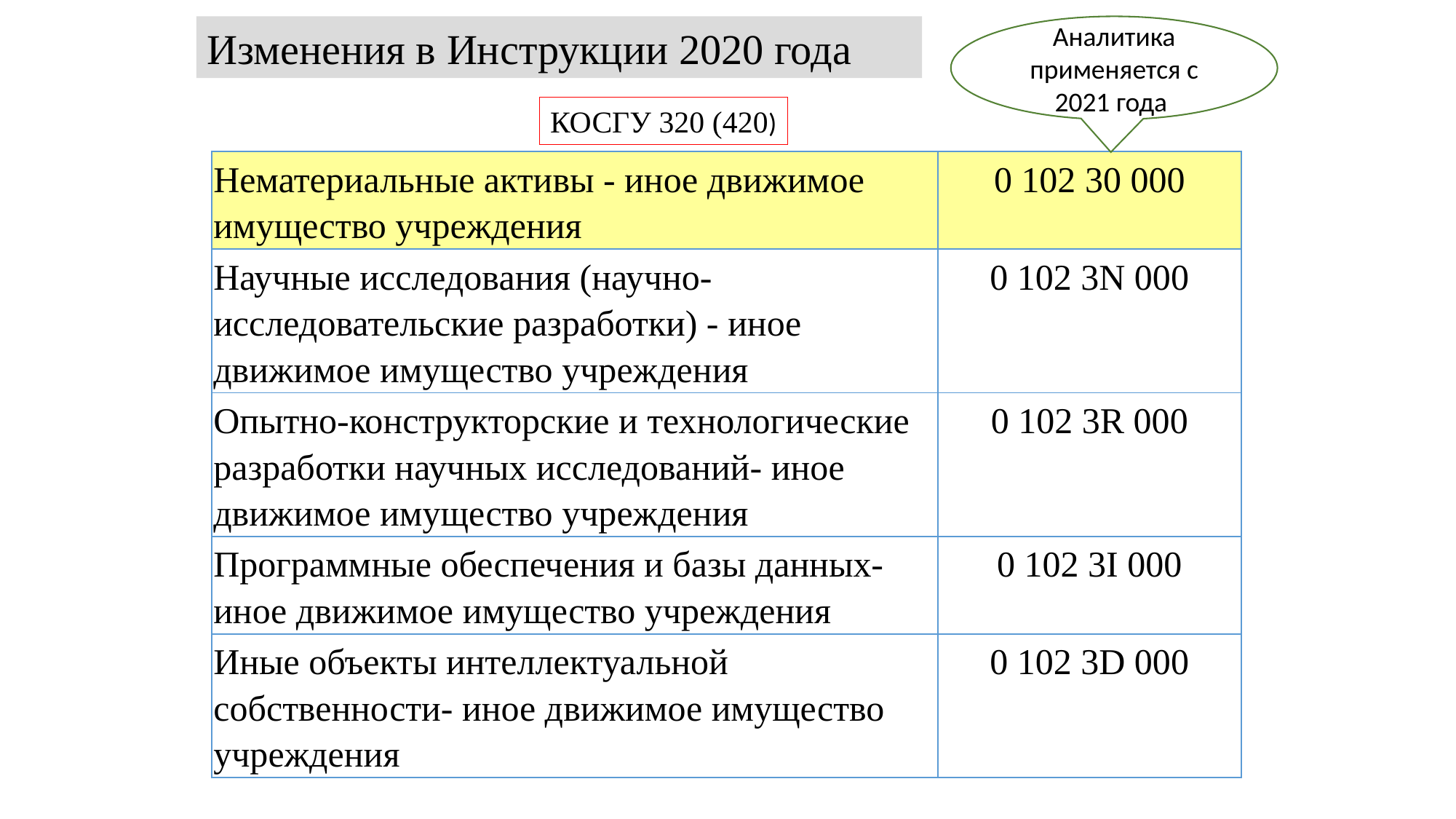

Изменения в Инструкции 2020 года
Аналитика применяется с 2021 года
КОСГУ 320 (420)
| Нематериальные активы - иное движимое имущество учреждения | 0 102 30 000 |
| --- | --- |
| Научные исследования (научно-исследовательские разработки) - иное движимое имущество учреждения | 0 102 3N 000 |
| Опытно-конструкторские и технологические разработки научных исследований- иное движимое имущество учреждения | 0 102 3R 000 |
| Программные обеспечения и базы данных- иное движимое имущество учреждения | 0 102 3I 000 |
| Иные объекты интеллектуальной собственности- иное движимое имущество учреждения | 0 102 3D 000 |